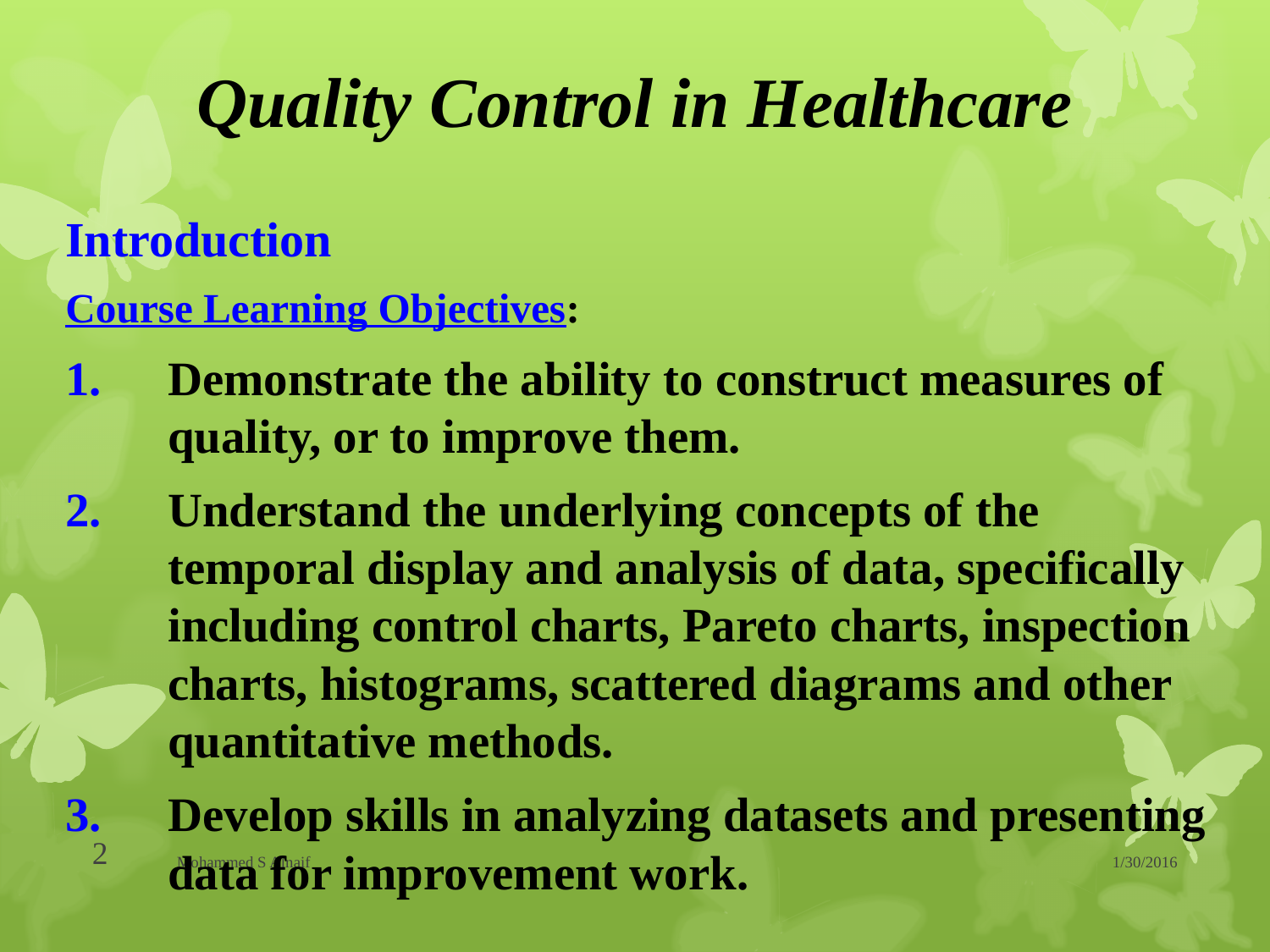

# Quality Control in Healthcare
Introduction
Course Learning Objectives:
Demonstrate the ability to construct measures of quality, or to improve them.
Understand the underlying concepts of the temporal display and analysis of data, specifically including control charts, Pareto charts, inspection charts, histograms, scattered diagrams and other quantitative methods.
Develop skills in analyzing datasets and presenting data for improvement work.
2
Mohammed S Alnaif
1/30/2016